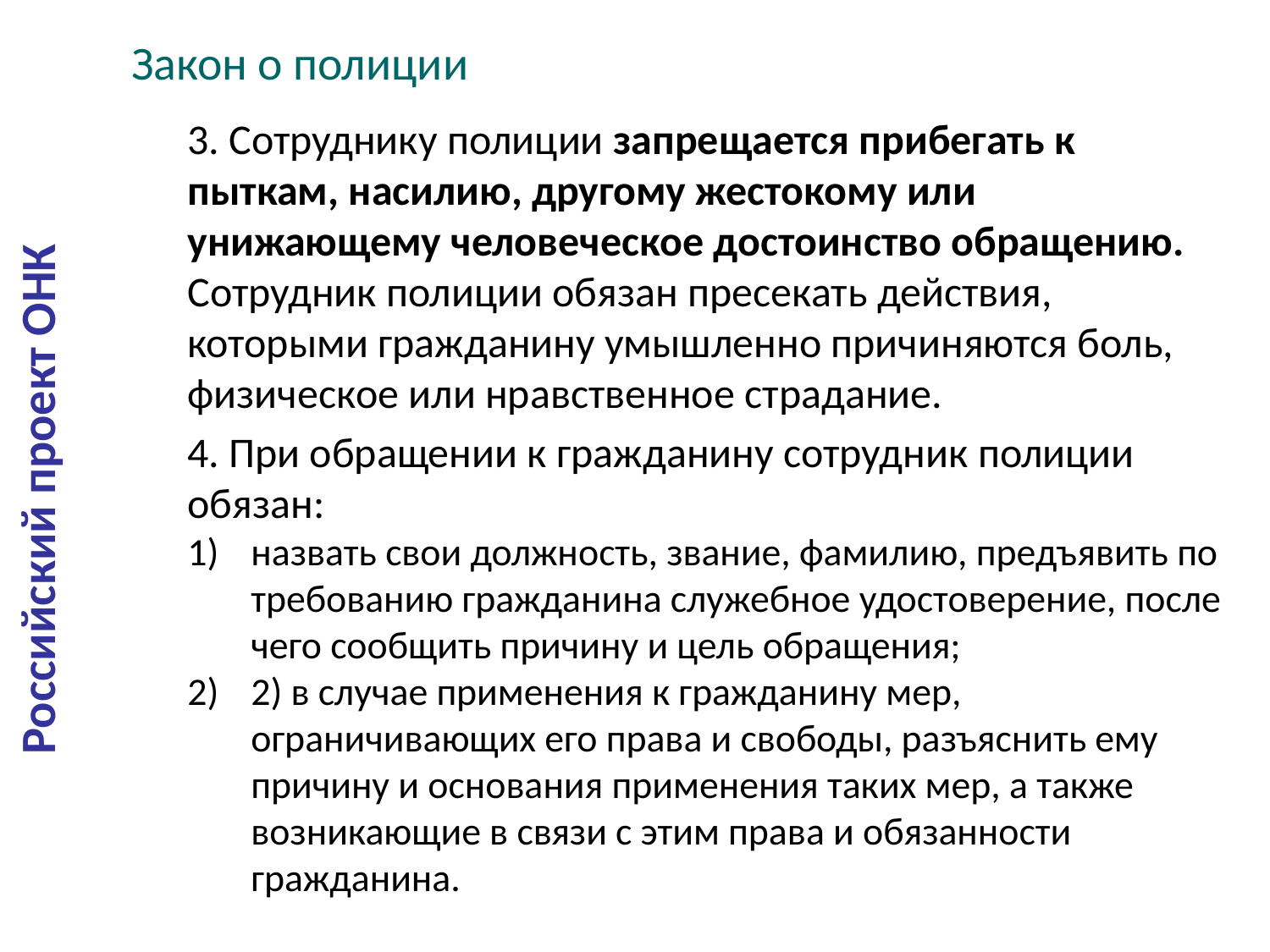

# Закон о полиции
3. Сотруднику полиции запрещается прибегать к пыткам, насилию, другому жестокому или унижающему человеческое достоинство обращению. Сотрудник полиции обязан пресекать действия, которыми гражданину умышленно причиняются боль, физическое или нравственное страдание.
4. При обращении к гражданину сотрудник полиции обязан:
назвать свои должность, звание, фамилию, предъявить по требованию гражданина служебное удостоверение, после чего сообщить причину и цель обращения;
2) в случае применения к гражданину мер, ограничивающих его права и свободы, разъяснить ему причину и основания применения таких мер, а также возникающие в связи с этим права и обязанности гражданина.

Российский проект ОНК